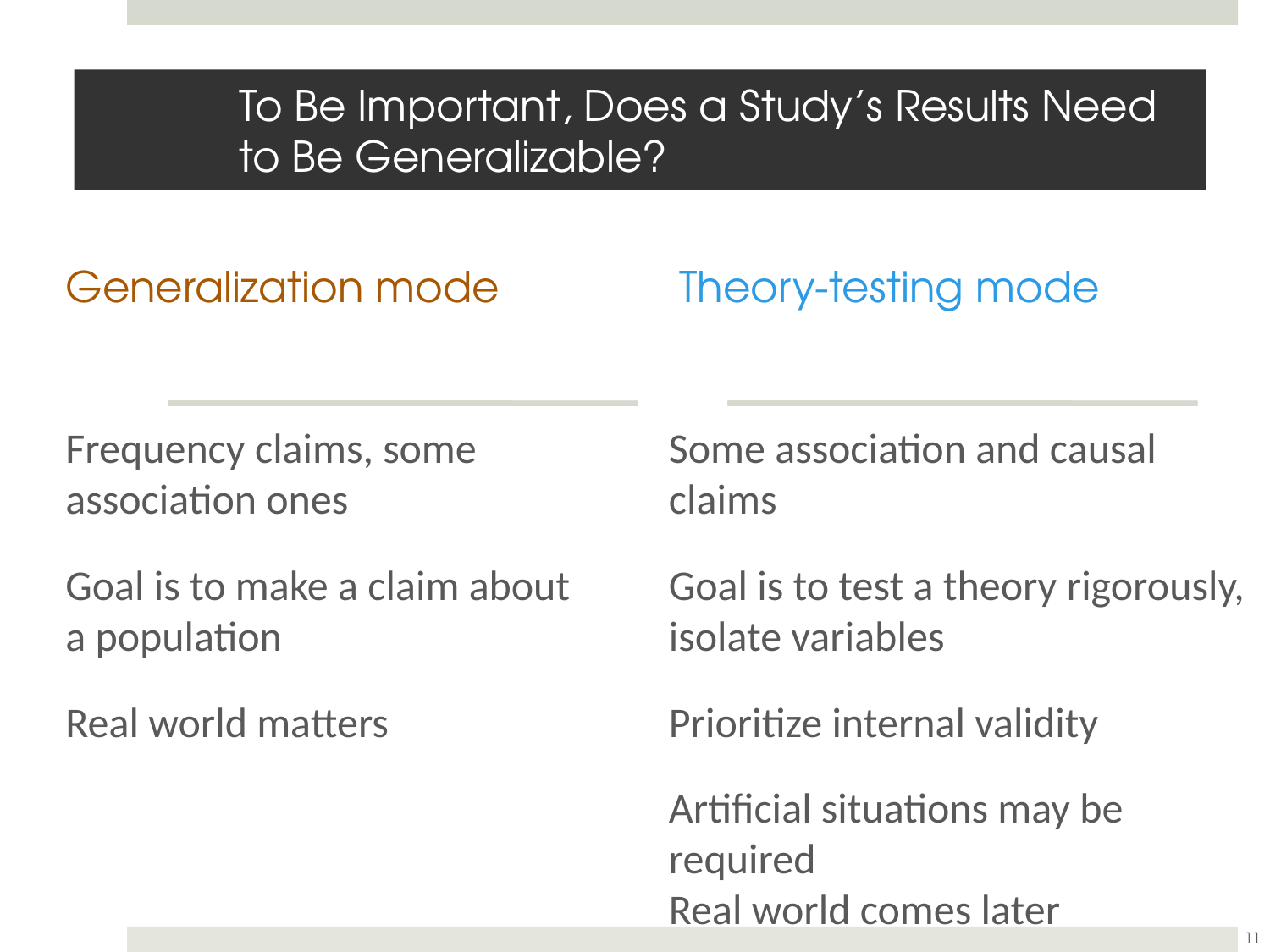

# To Be Important, Does a Study’s Results Need to Be Generalizable?
Generalization mode
Theory-testing mode
Frequency claims, some association ones
Goal is to make a claim about a population
Real world matters
Some association and causal claims
Goal is to test a theory rigorously,
isolate variables
Prioritize internal validity
Artificial situations may be required
Real world comes later
11